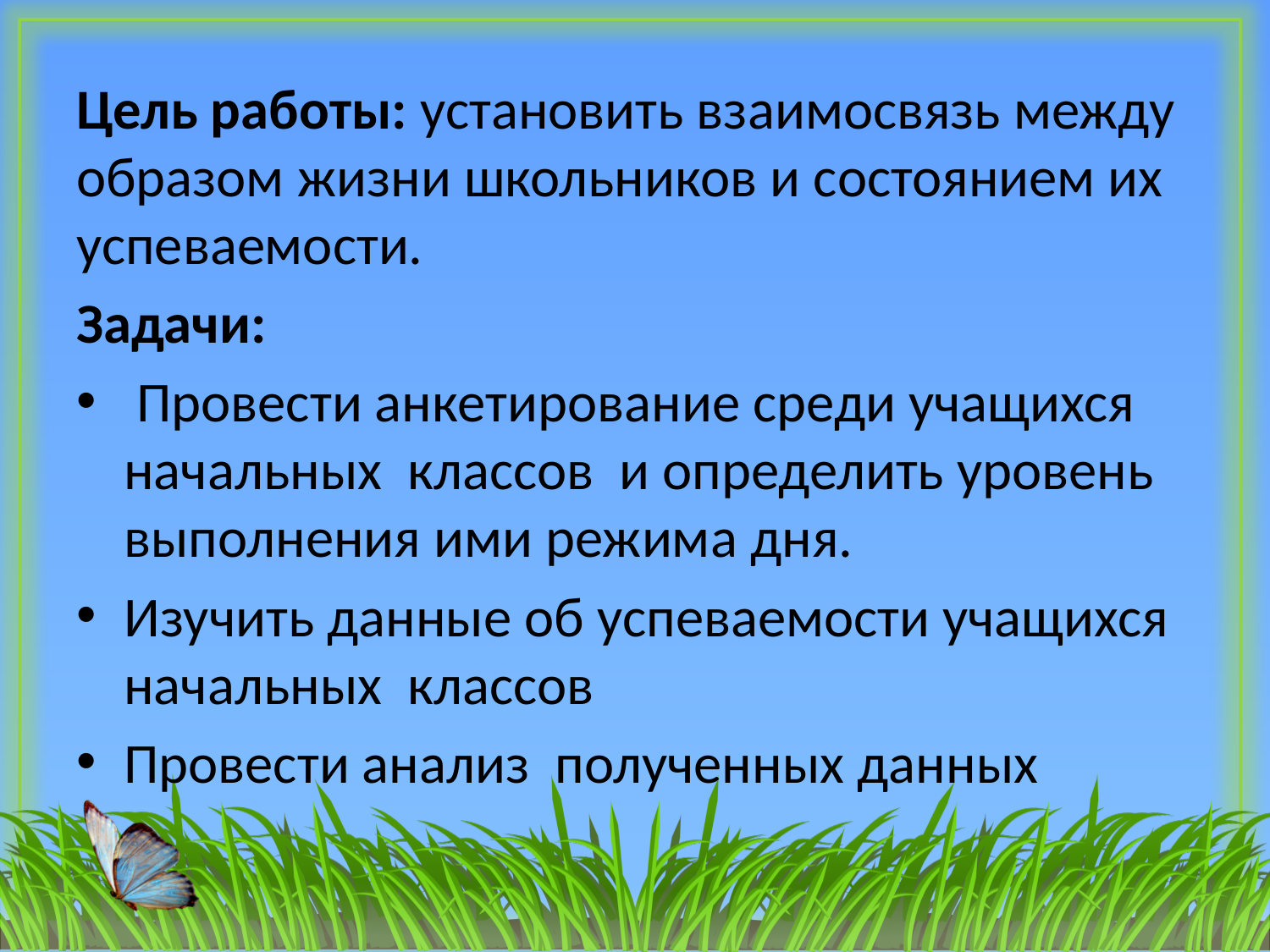

Цель работы: установить взаимосвязь между образом жизни школьников и состоянием их успеваемости.
Задачи:
 Провести анкетирование среди учащихся начальных  классов  и определить уровень выполнения ими режима дня.
Изучить данные об успеваемости учащихся начальных  классов
Провести анализ  полученных данных